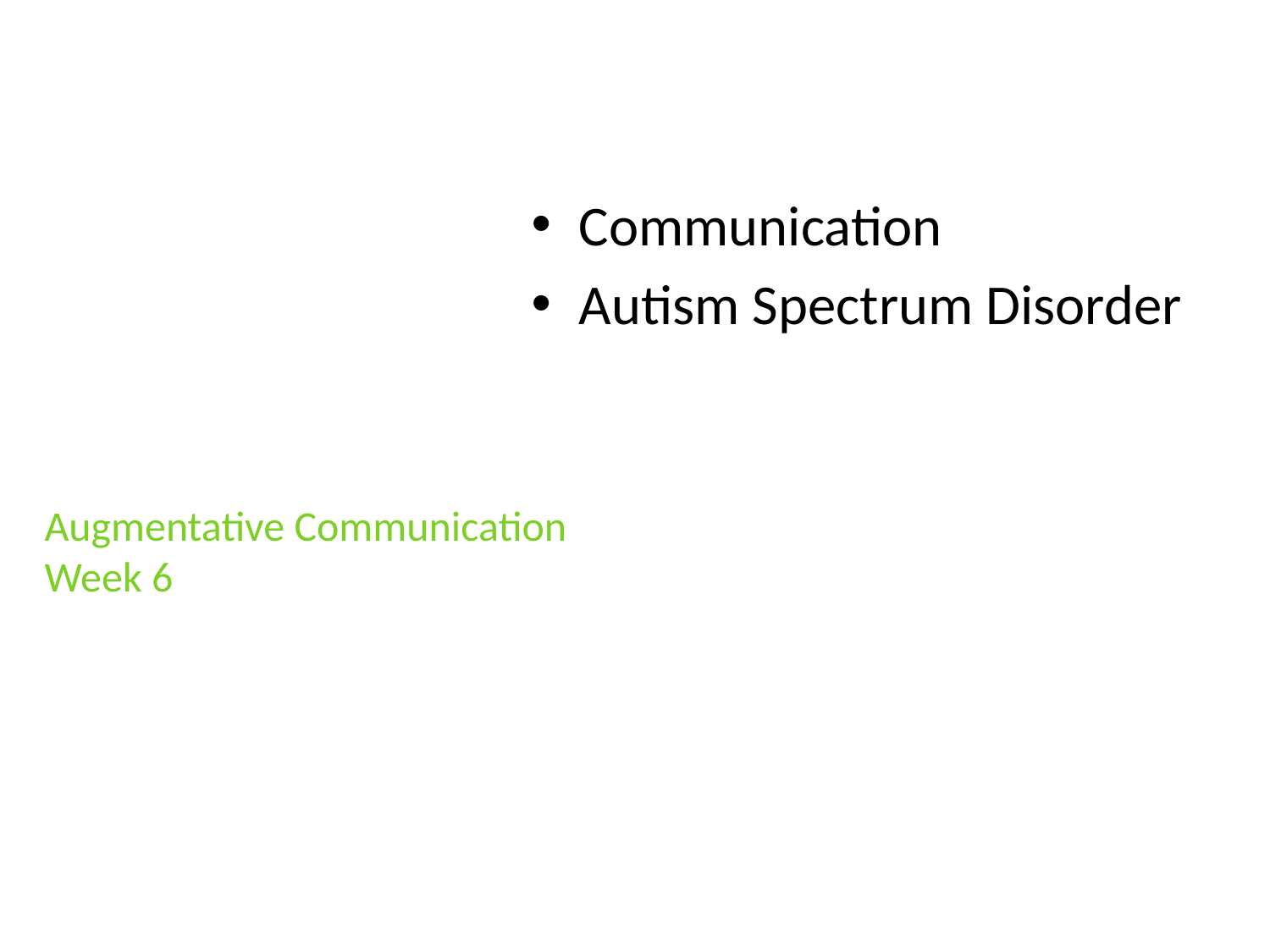

Communication
Autism Spectrum Disorder
# Augmentative Communication Week 6